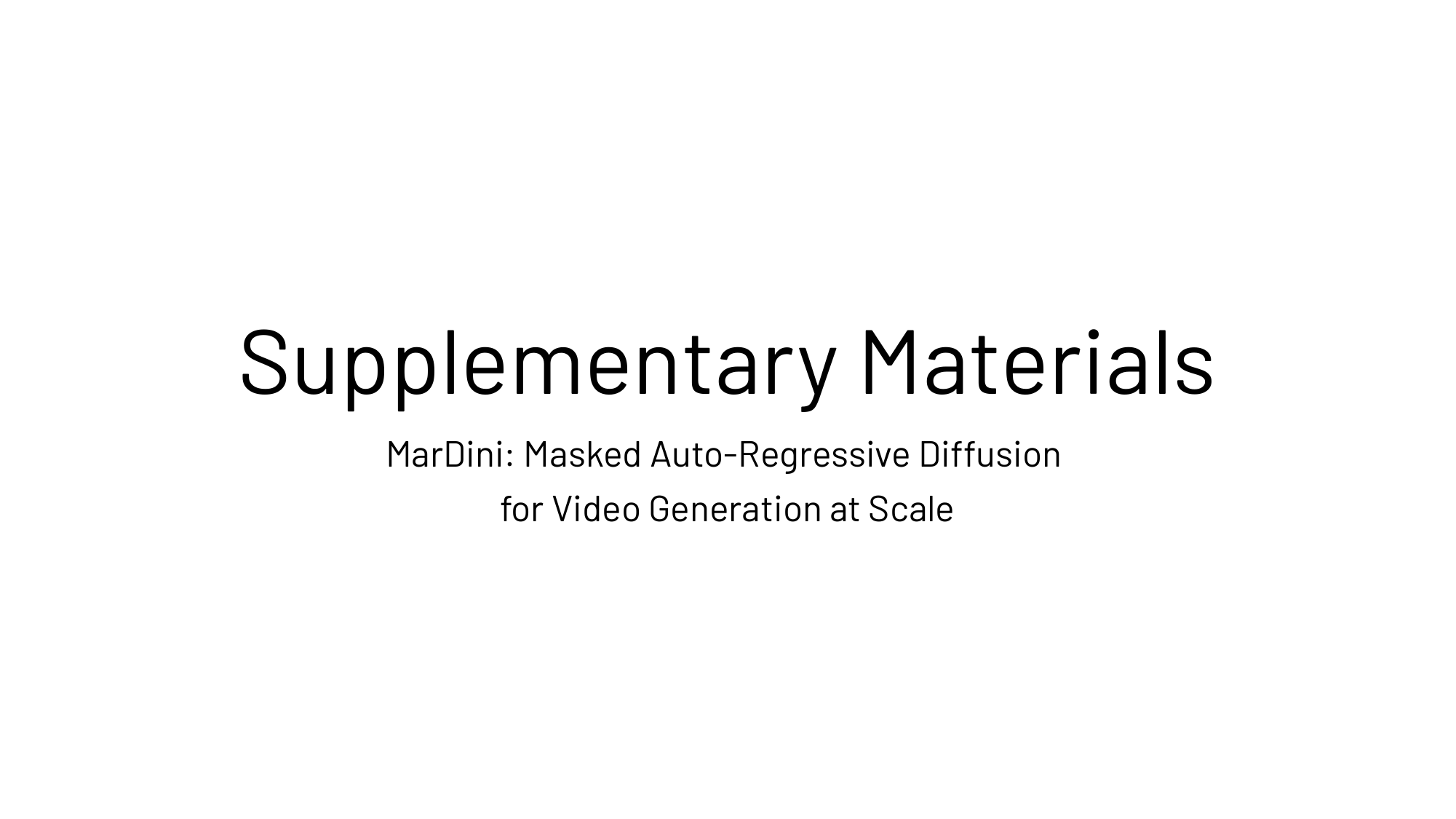

# Supplementary Materials
MarDini: Masked Auto-Regressive Diffusion
for Video Generation at Scale